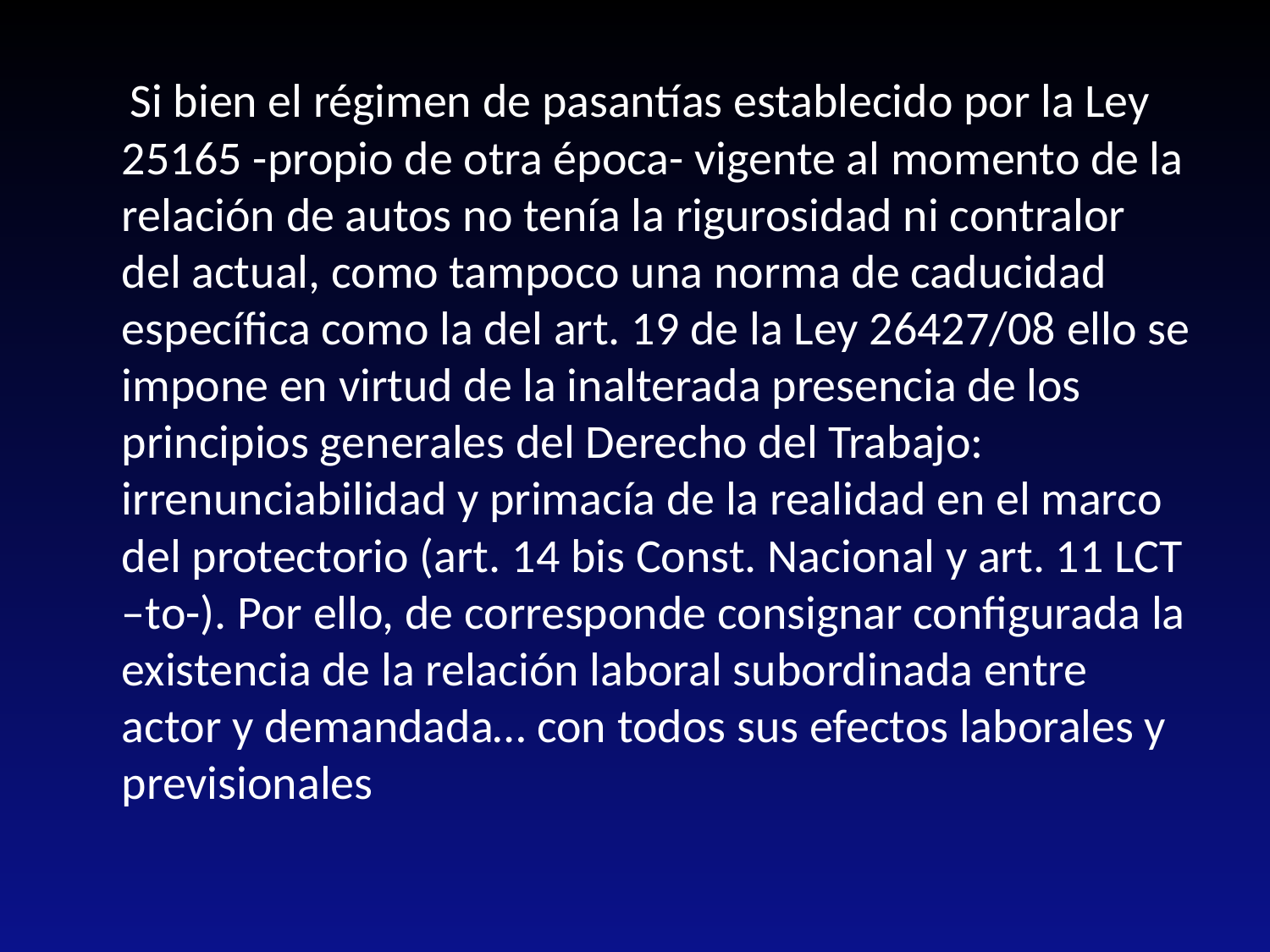

Si bien el régimen de pasantías establecido por la Ley 25165 -propio de otra época- vigente al momento de la relación de autos no tenía la rigurosidad ni contralor del actual, como tampoco una norma de caducidad específica como la del art. 19 de la Ley 26427/08 ello se impone en virtud de la inalterada presencia de los principios generales del Derecho del Trabajo: irrenunciabilidad y primacía de la realidad en el marco del protectorio (art. 14 bis Const. Nacional y art. 11 LCT –to-). Por ello, de corresponde consignar configurada la existencia de la relación laboral subordinada entre actor y demandada… con todos sus efectos laborales y previsionales